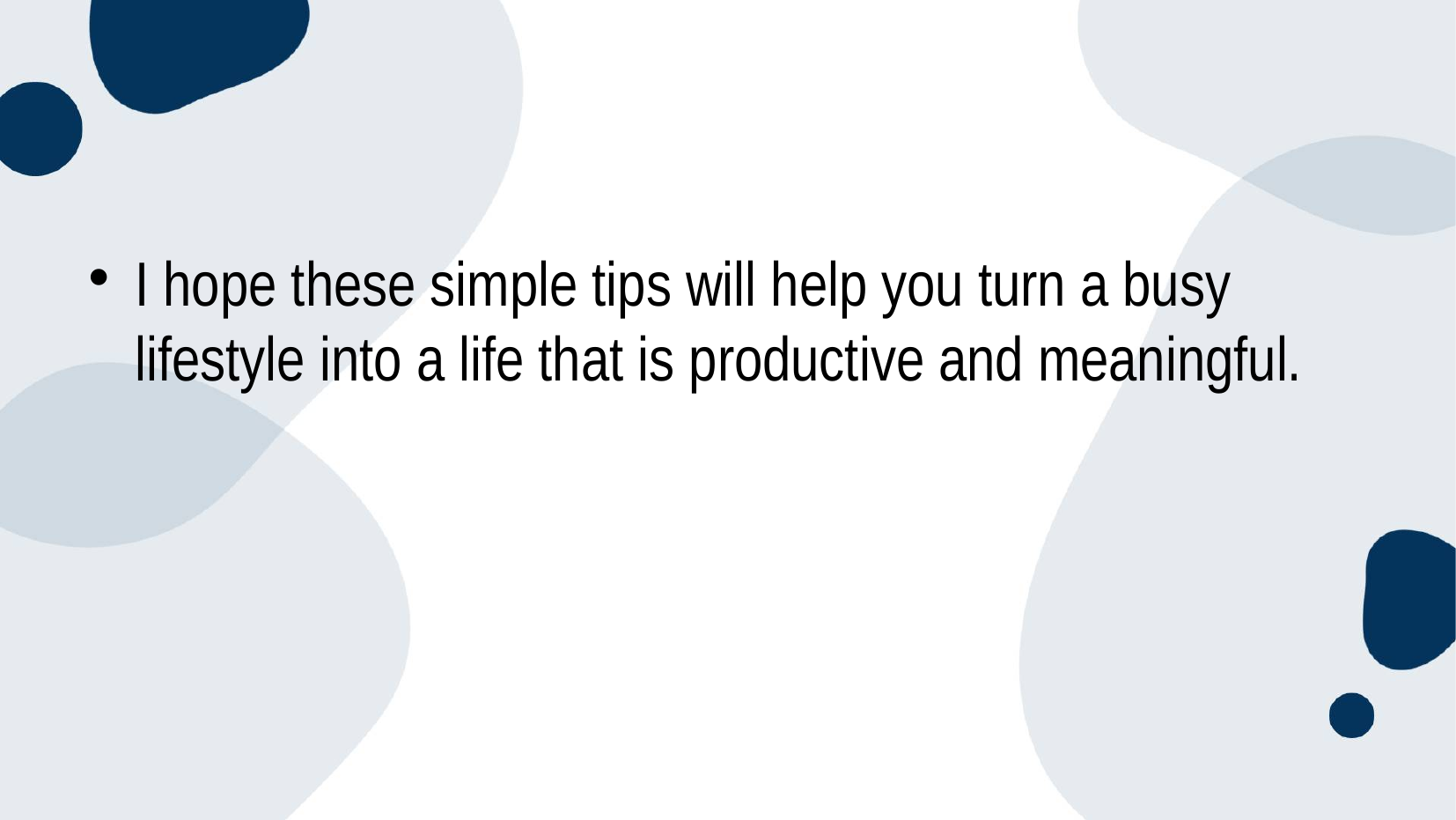

I hope these simple tips will help you turn a busy lifestyle into a life that is productive and meaningful.